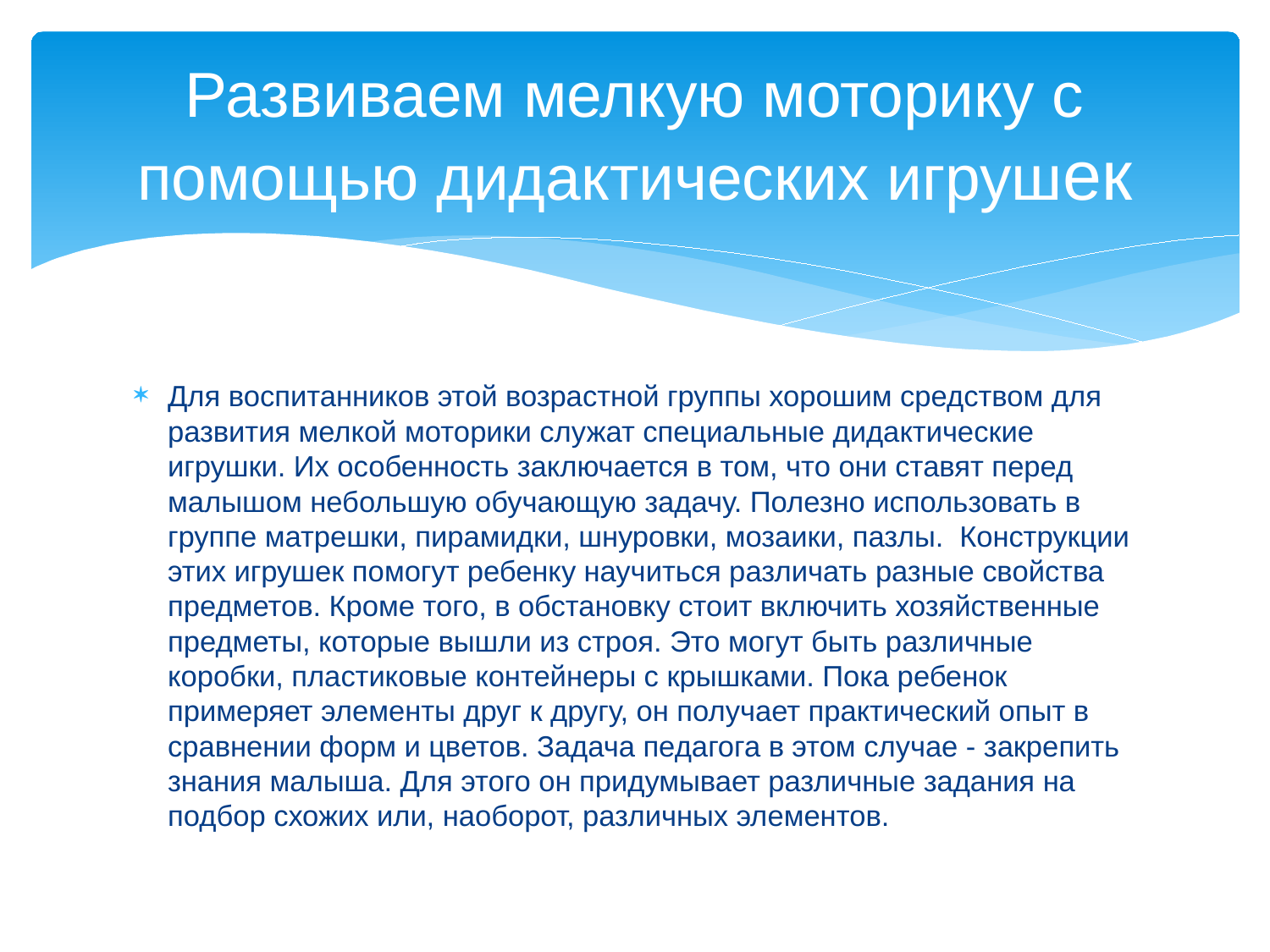

# Развиваем мелкую моторику с помощью дидактических игрушек
Для воспитанников этой возрастной группы хорошим средством для развития мелкой моторики служат специальные дидактические игрушки. Их особенность заключается в том, что они ставят перед малышом небольшую обучающую задачу. Полезно использовать в группе матрешки, пирамидки, шнуровки, мозаики, пазлы.  Конструкции этих игрушек помогут ребенку научиться различать разные свойства предметов. Кроме того, в обстановку стоит включить хозяйственные предметы, которые вышли из строя. Это могут быть различные коробки, пластиковые контейнеры с крышками. Пока ребенок примеряет элементы друг к другу, он получает практический опыт в сравнении форм и цветов. Задача педагога в этом случае - закрепить знания малыша. Для этого он придумывает различные задания на подбор схожих или, наоборот, различных элементов.